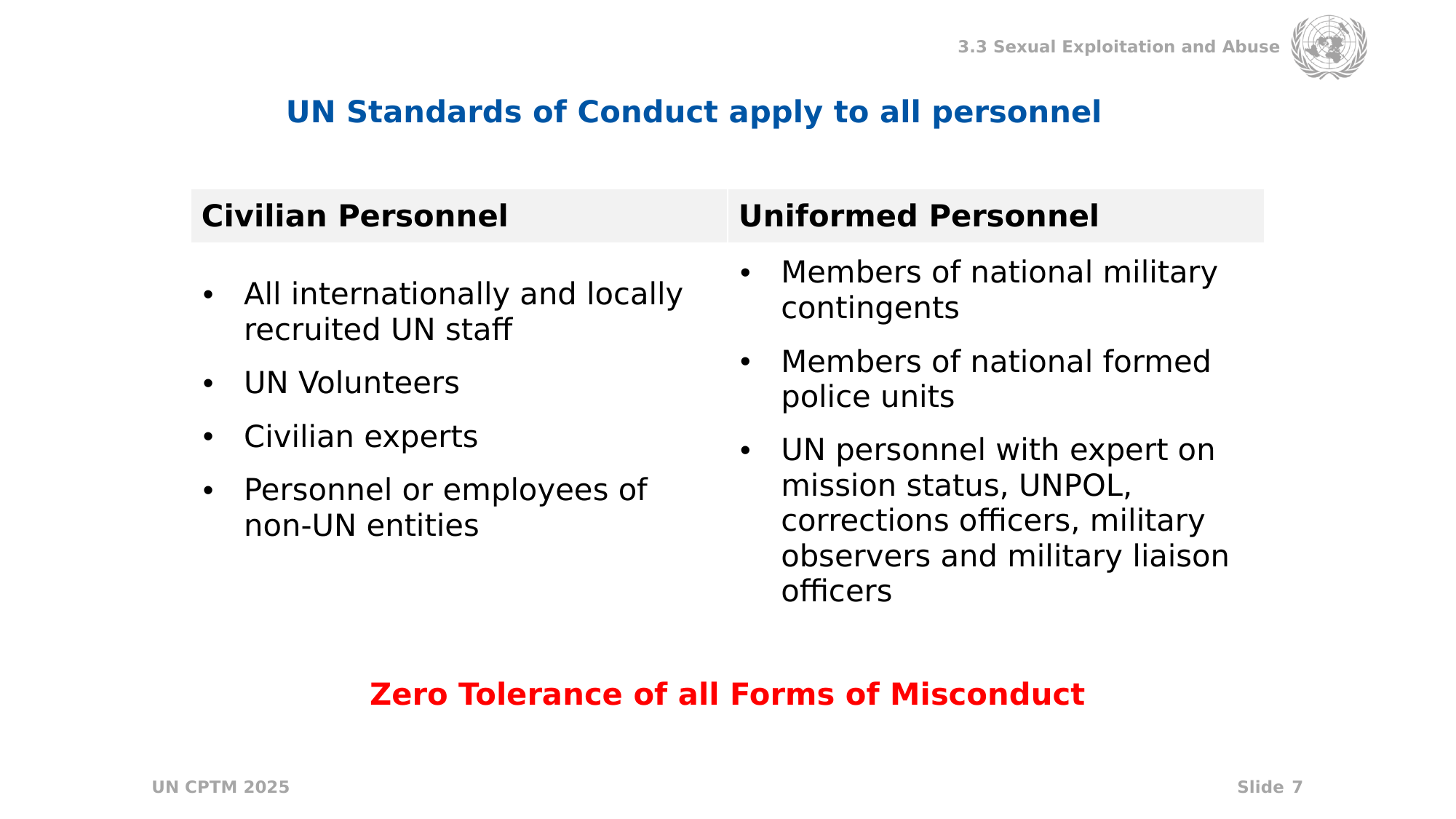

UN Standards of Conduct apply to all personnel
| Civilian Personnel | Uniformed Personnel |
| --- | --- |
| All internationally and locally recruited UN staff UN Volunteers Civilian experts Personnel or employees of non-UN entities | Members of national military contingents Members of national formed police units UN personnel with expert on mission status, UNPOL, corrections officers, military observers and military liaison officers |
|  |  |
| Zero Tolerance of all Forms of Misconduct |  |